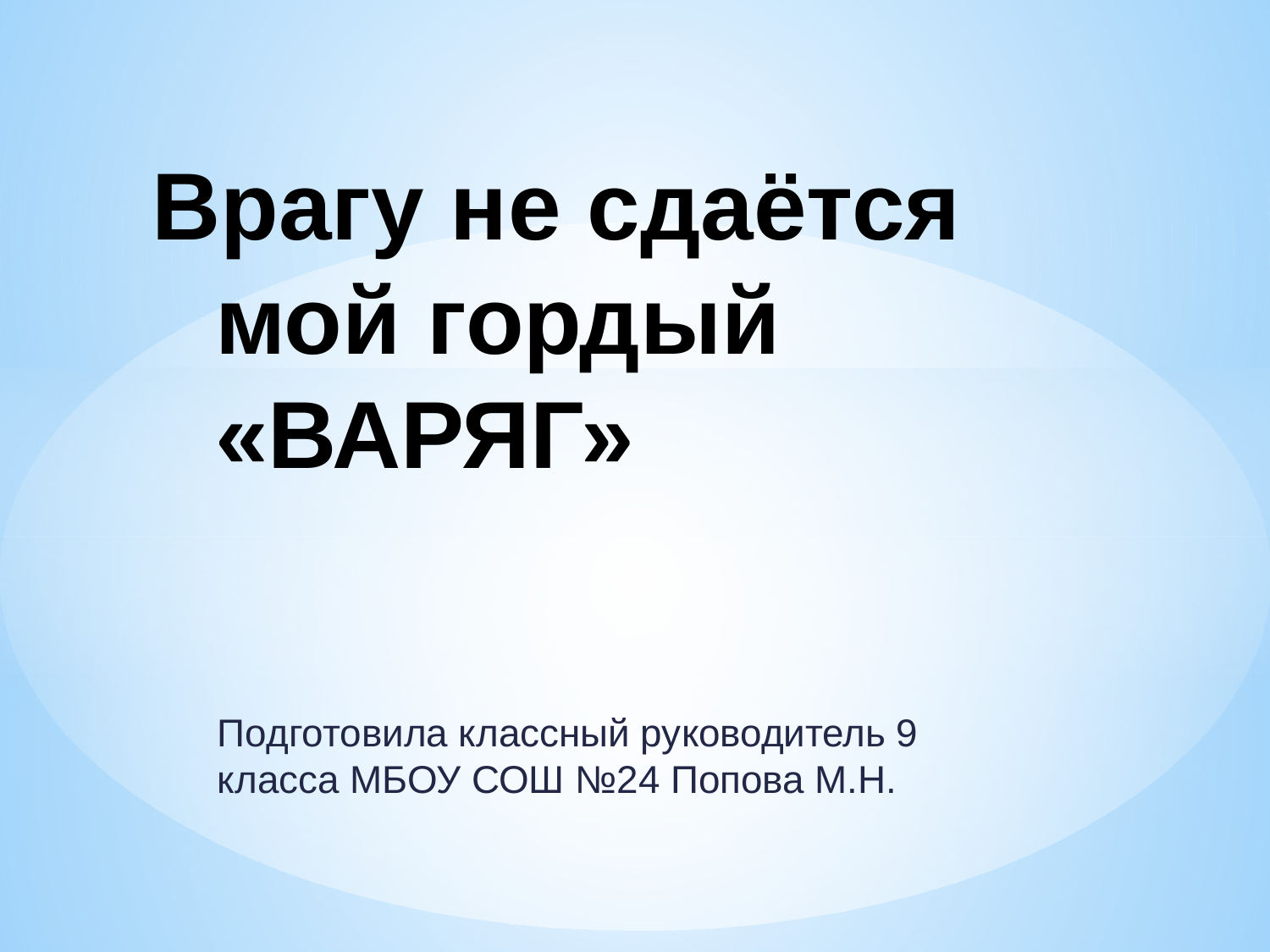

# Врагу не сдаётся мой гордый  «ВАРЯГ»
Подготовила классный руководитель 9 класса МБОУ СОШ №24 Попова М.Н.